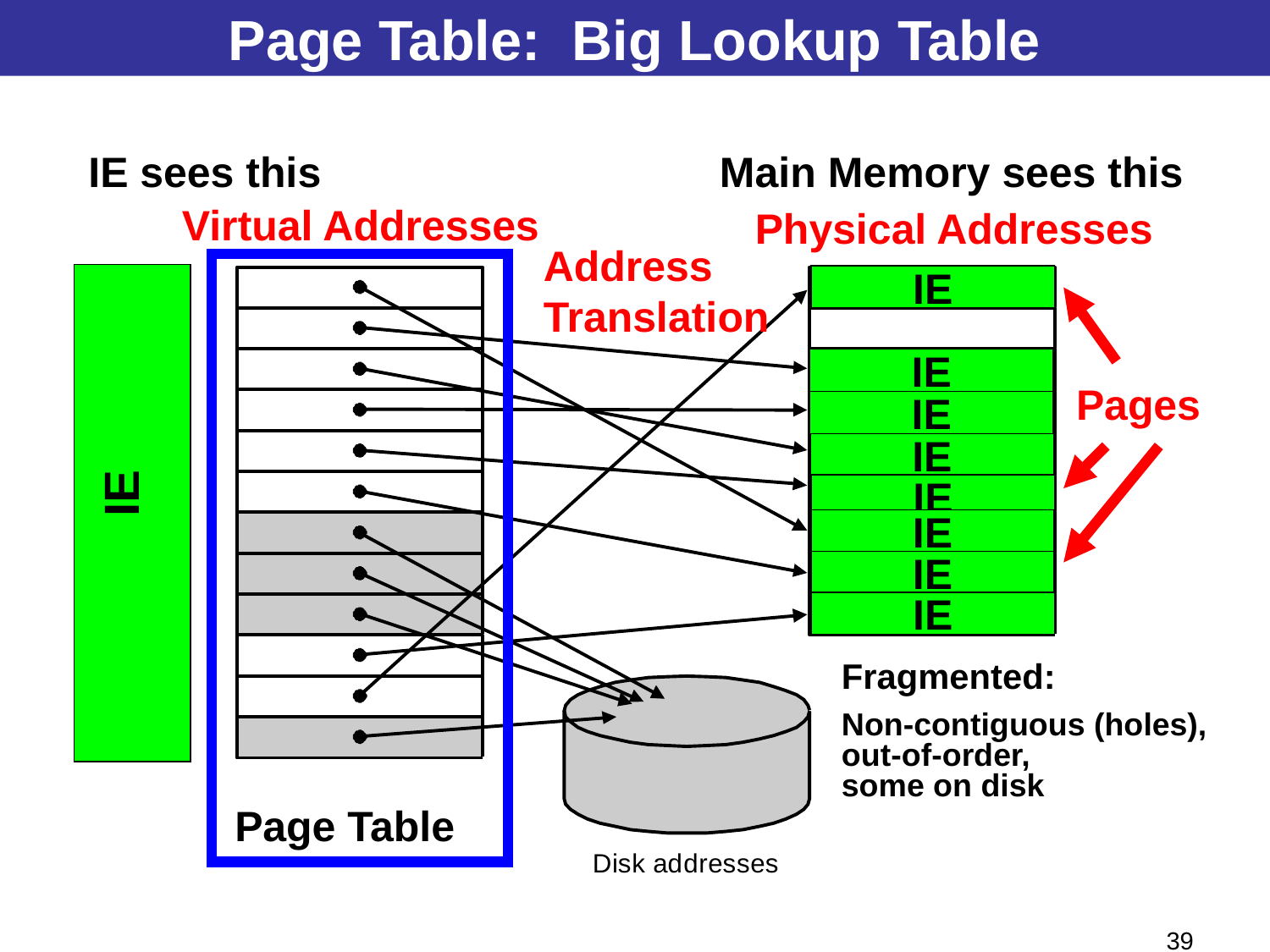

# Page Table:  Big Lookup Table
IE sees this
Main Memory sees this
Virtual Addresses
Physical Addresses
Address
Translation

IE

IE

Pages

IE

IE

IE

IE

IE

IE

IE

Fragmented:
Non-contiguous (holes),
out-of-order,
some on disk

Page Table
D
i
s
k

a
d
d
r
e
s
s
e
s
39